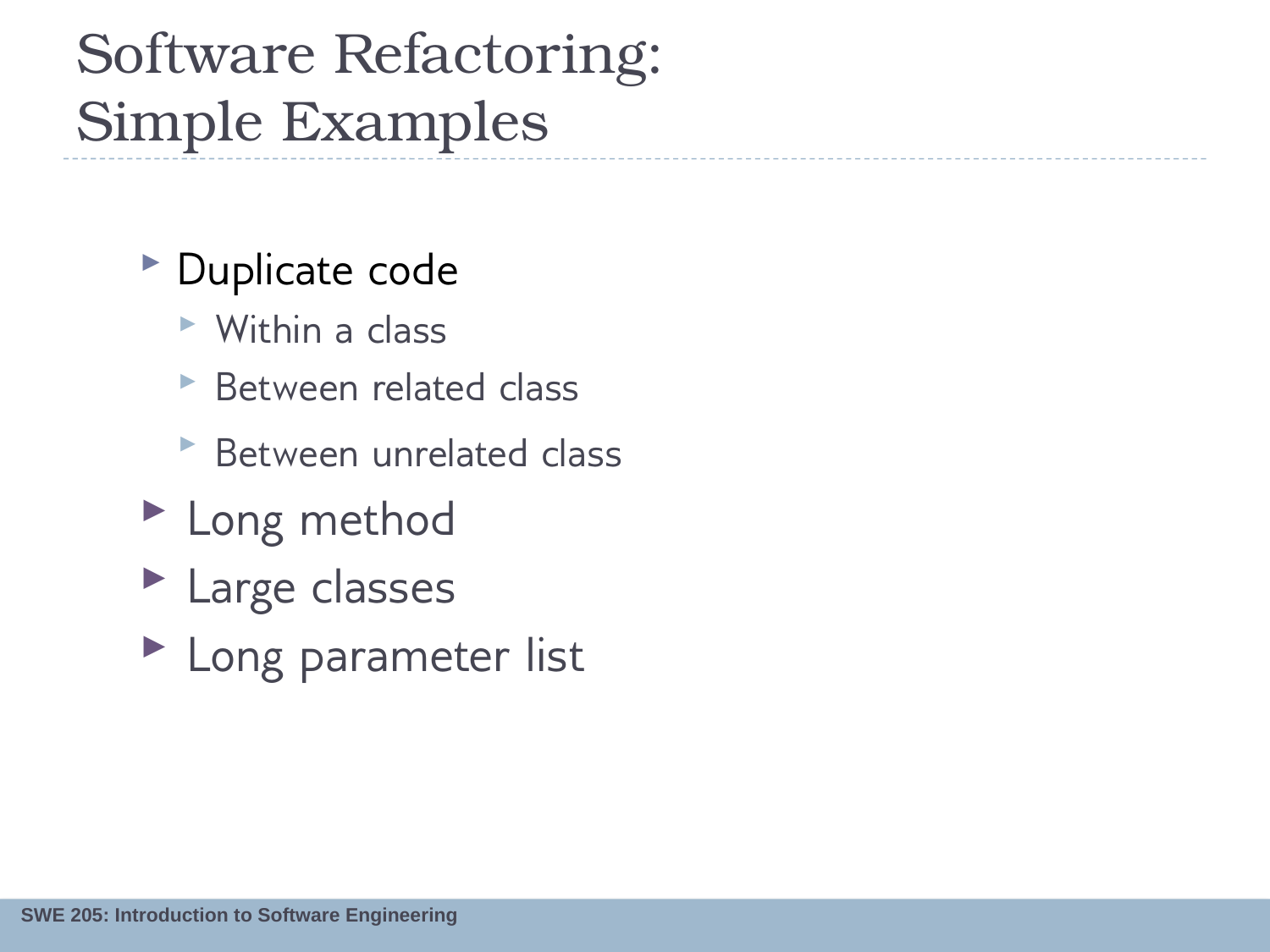

# Software Refactoring: Simple Examples
Duplicate code
Within a class
Between related class
Between unrelated class
Long method
Large classes
Long parameter list